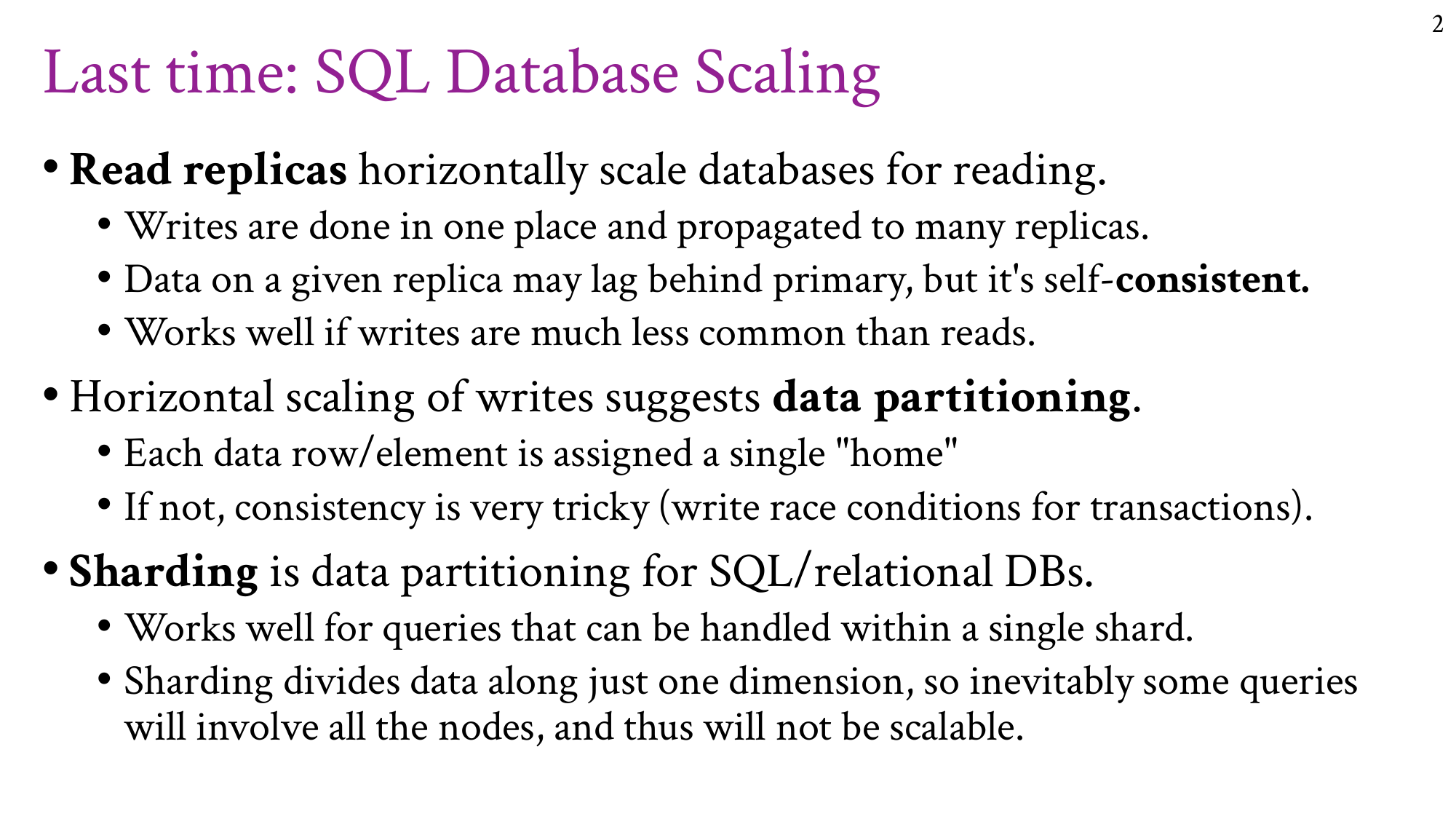

# Last time: SQL Database Scaling
Read replicas horizontally scale databases for reading.
Writes are done in one place and propagated to many replicas.
Data on a given replica may lag behind primary, but it's self-consistent.
Works well if writes are much less common than reads.
Horizontal scaling of writes suggests data partitioning.
Each data row/element is assigned a single "home"
If not, consistency is very tricky (write race conditions for transactions).
Sharding is data partitioning for SQL/relational DBs.
Works well for queries that can be handled within a single shard.
Sharding divides data along just one dimension, so inevitably some queries will involve all the nodes, and thus will not be scalable.